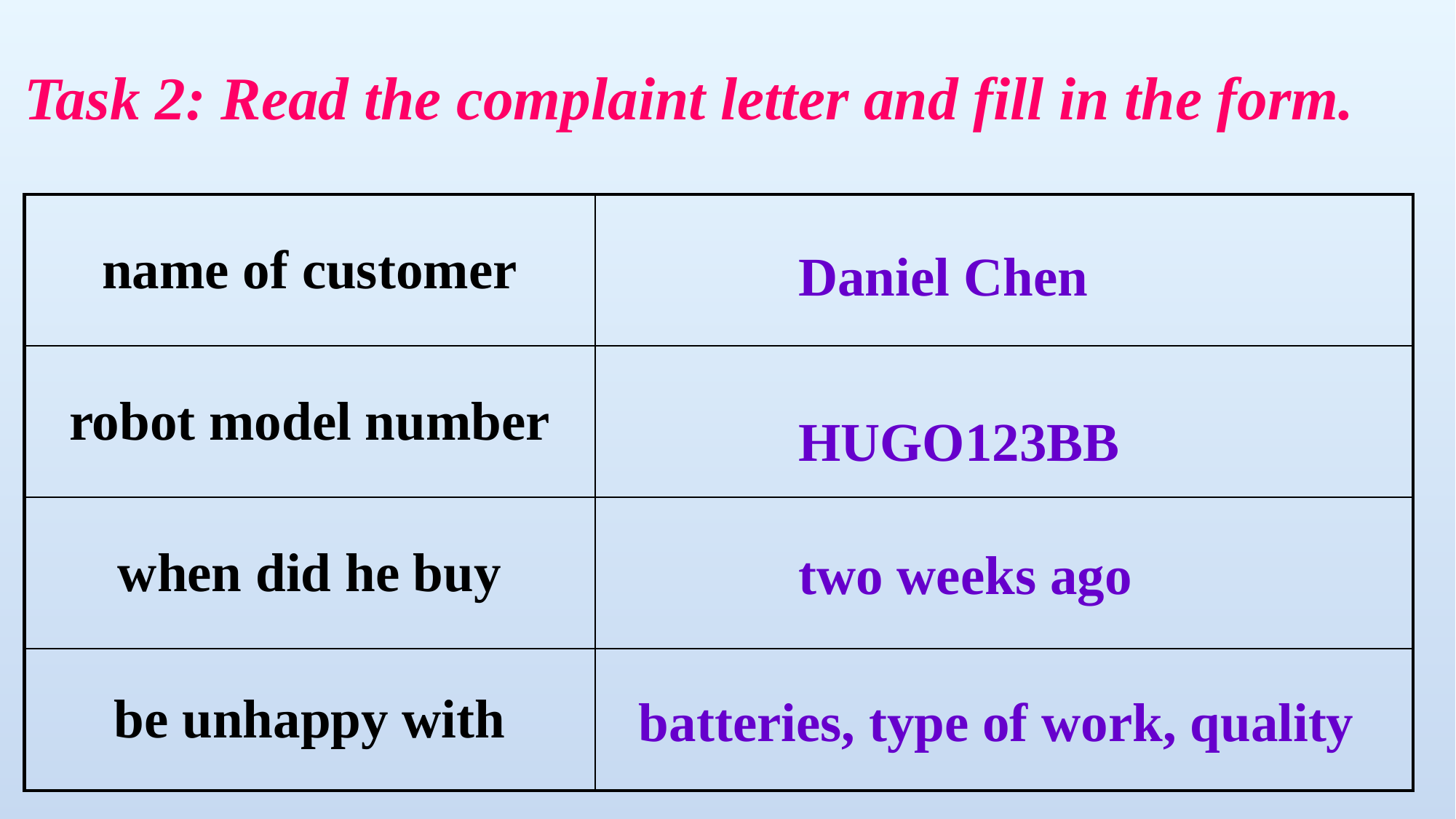

Task 2: Read the complaint letter and fill in the form.
| name of customer |  |
| --- | --- |
| robot model number |  |
| when did he buy |  |
| be unhappy with |  |
Daniel Chen
HUGO123BB
two weeks ago
batteries, type of work, quality